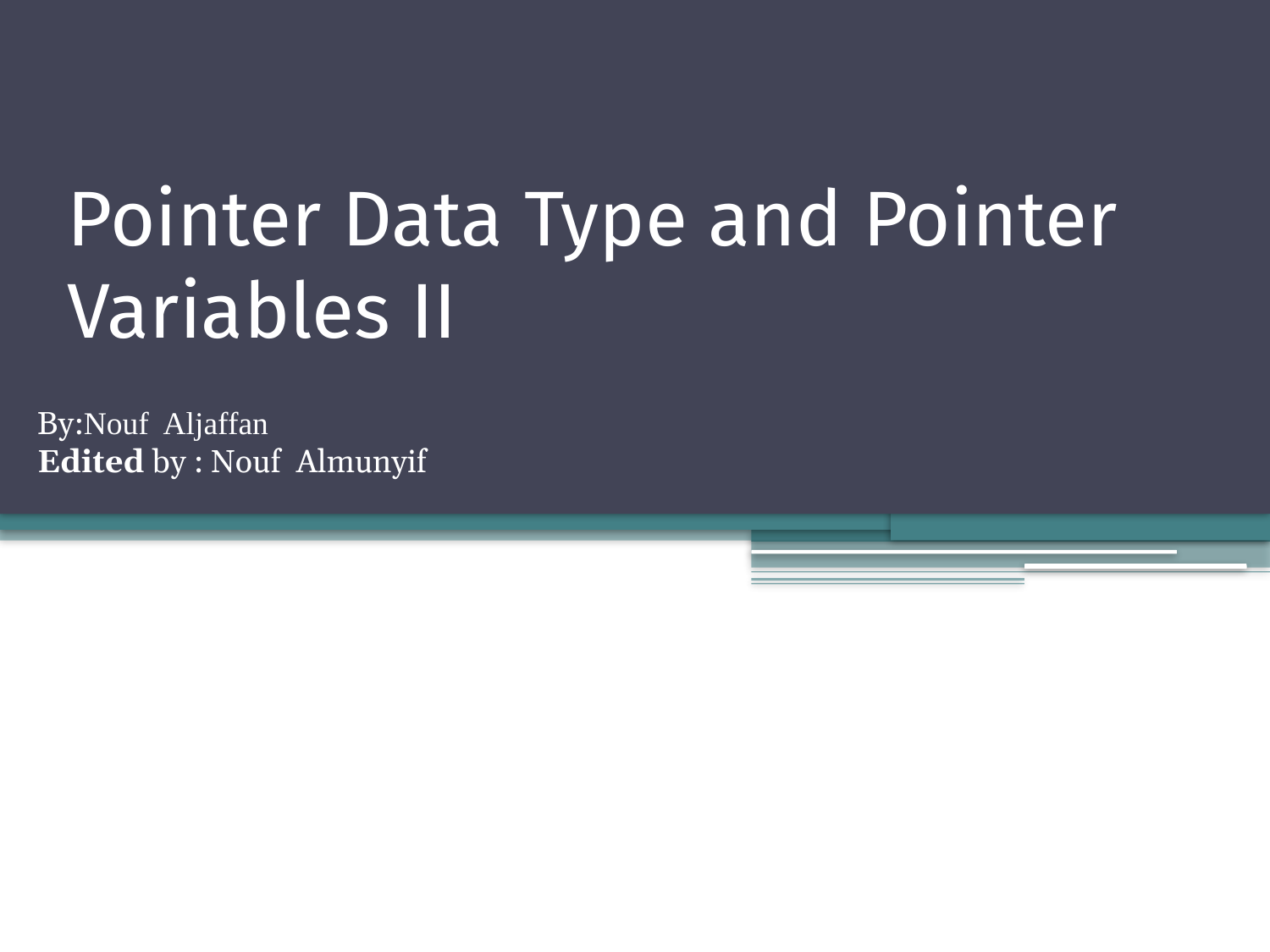

# Pointer Data Type and Pointer Variables II
By:Nouf  Aljaffan
Edited by : Nouf  Almunyif